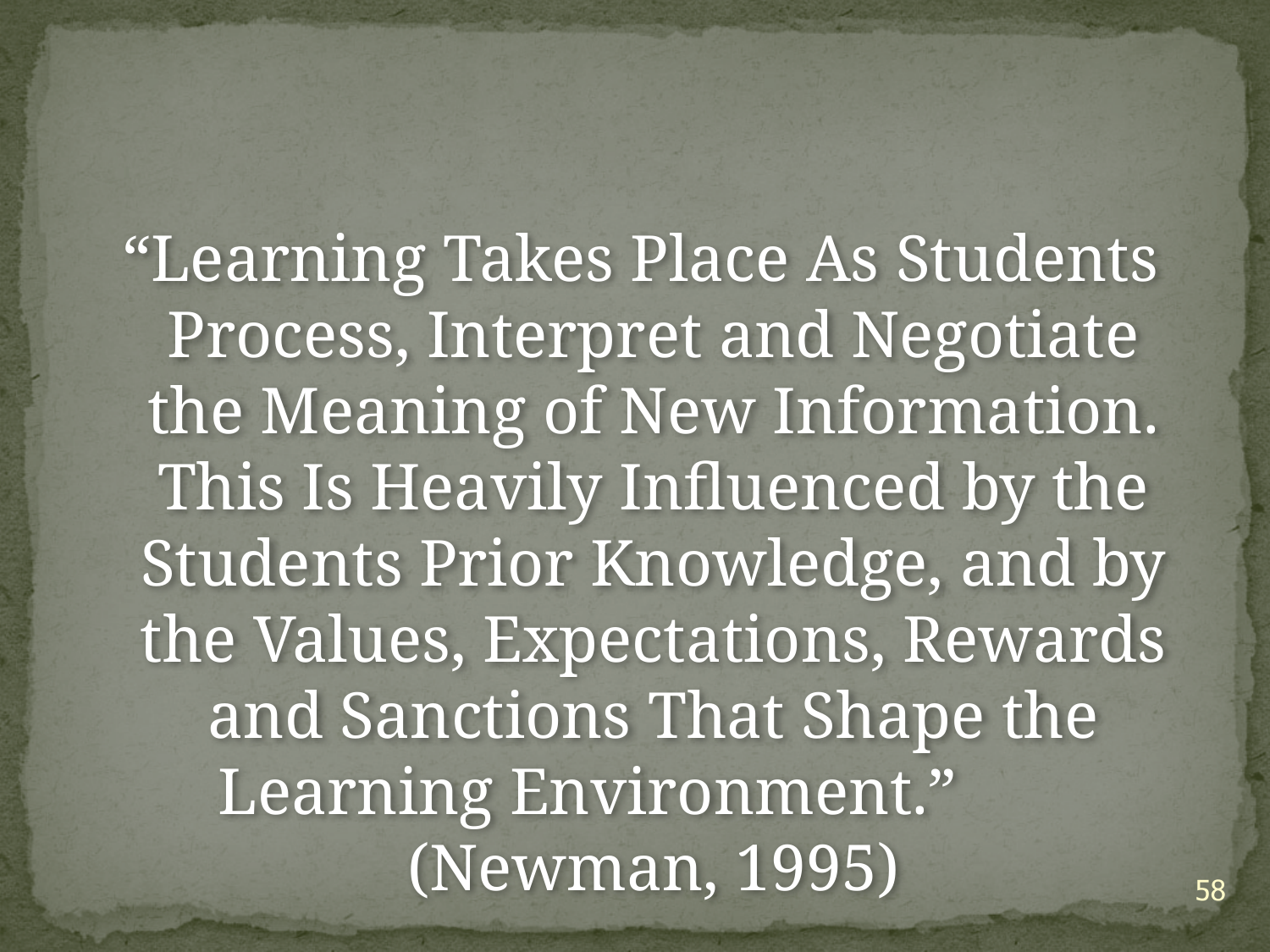

#
 “Learning Takes Place As Students Process, Interpret and Negotiate the Meaning of New Information. This Is Heavily Influenced by the Students Prior Knowledge, and by the Values, Expectations, Rewards and Sanctions That Shape the Learning Environment.”         (Newman, 1995)
58